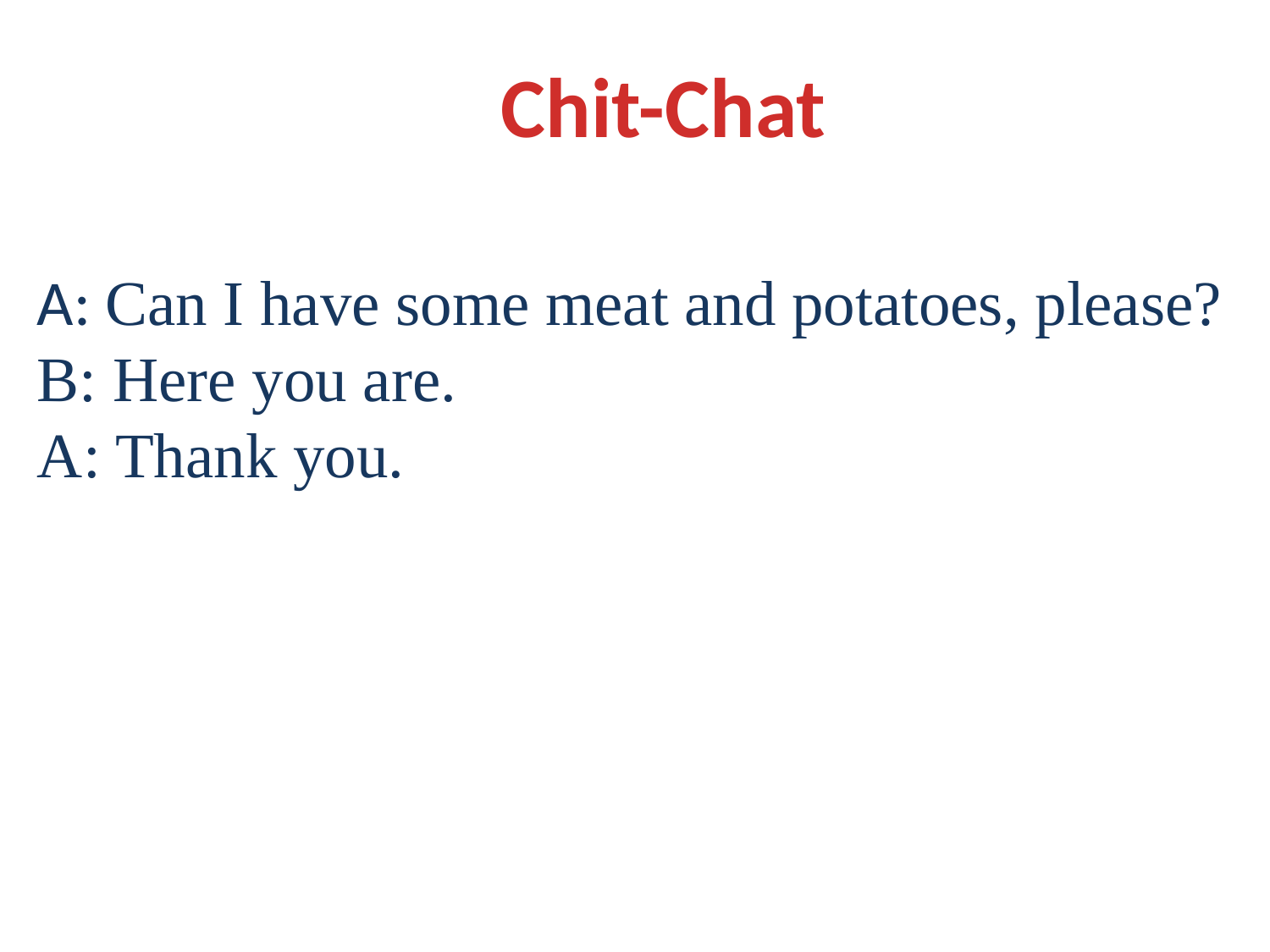

Chit-Chat
A: Can I have some meat and potatoes, please?
B: Here you are.
A: Thank you.